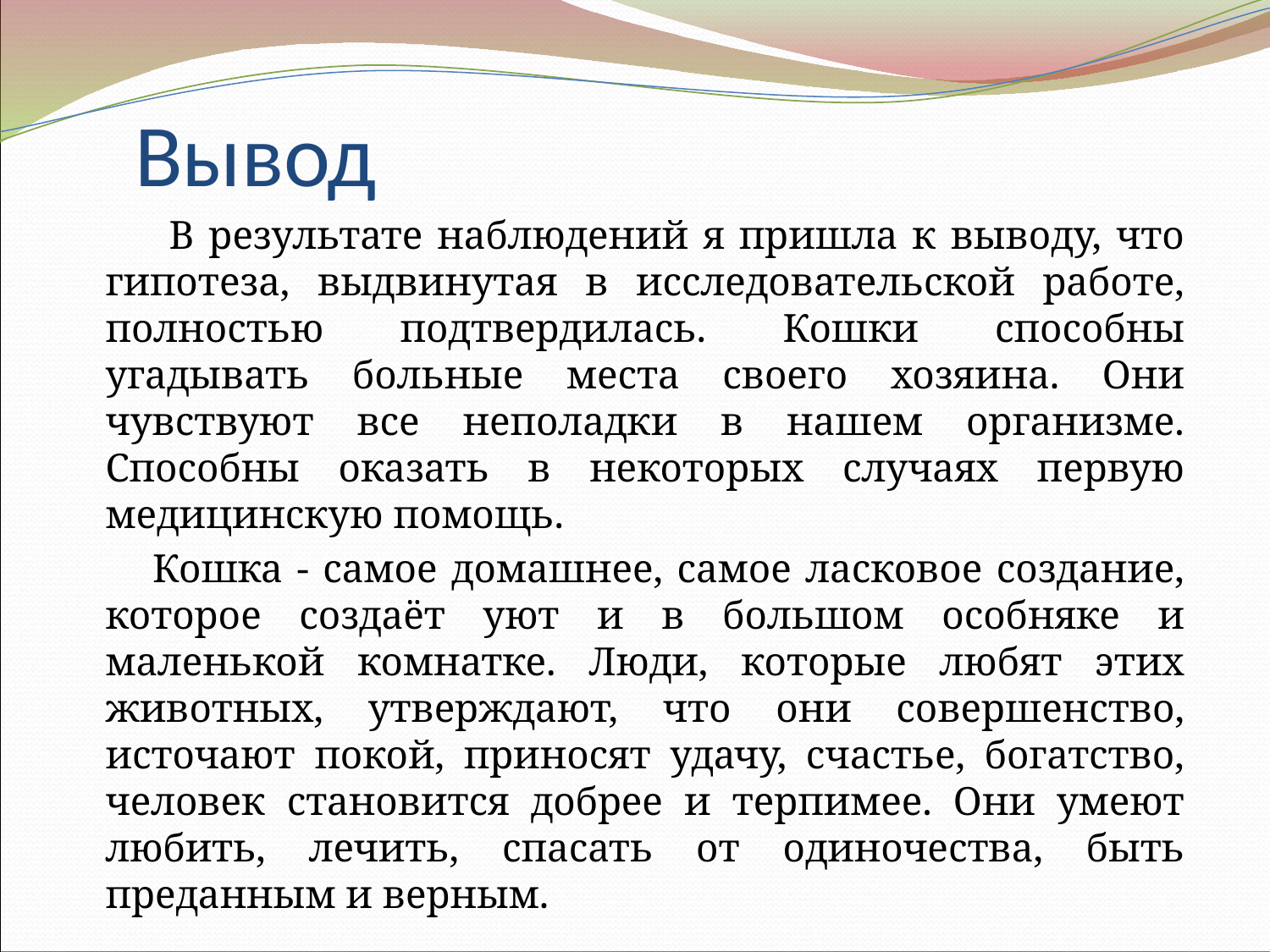

# Вывод
       В результате наблюдений я пришла к выводу, что гипотеза, выдвинутая в исследовательской работе, полностью подтвердилась. Кошки способны угадывать больные места своего хозяина. Они чувствуют все неполадки в нашем организме. Способны оказать в некоторых случаях первую медицинскую помощь.
      Кошка - самое домашнее, самое ласковое создание, которое создаёт уют и в большом особняке и маленькой комнатке. Люди, которые любят этих животных, утверждают, что они совершенство, источают покой, приносят удачу, счастье, богатство, человек становится добрее и терпимее. Они умеют любить, лечить, спасать от одиночества, быть преданным и верным.